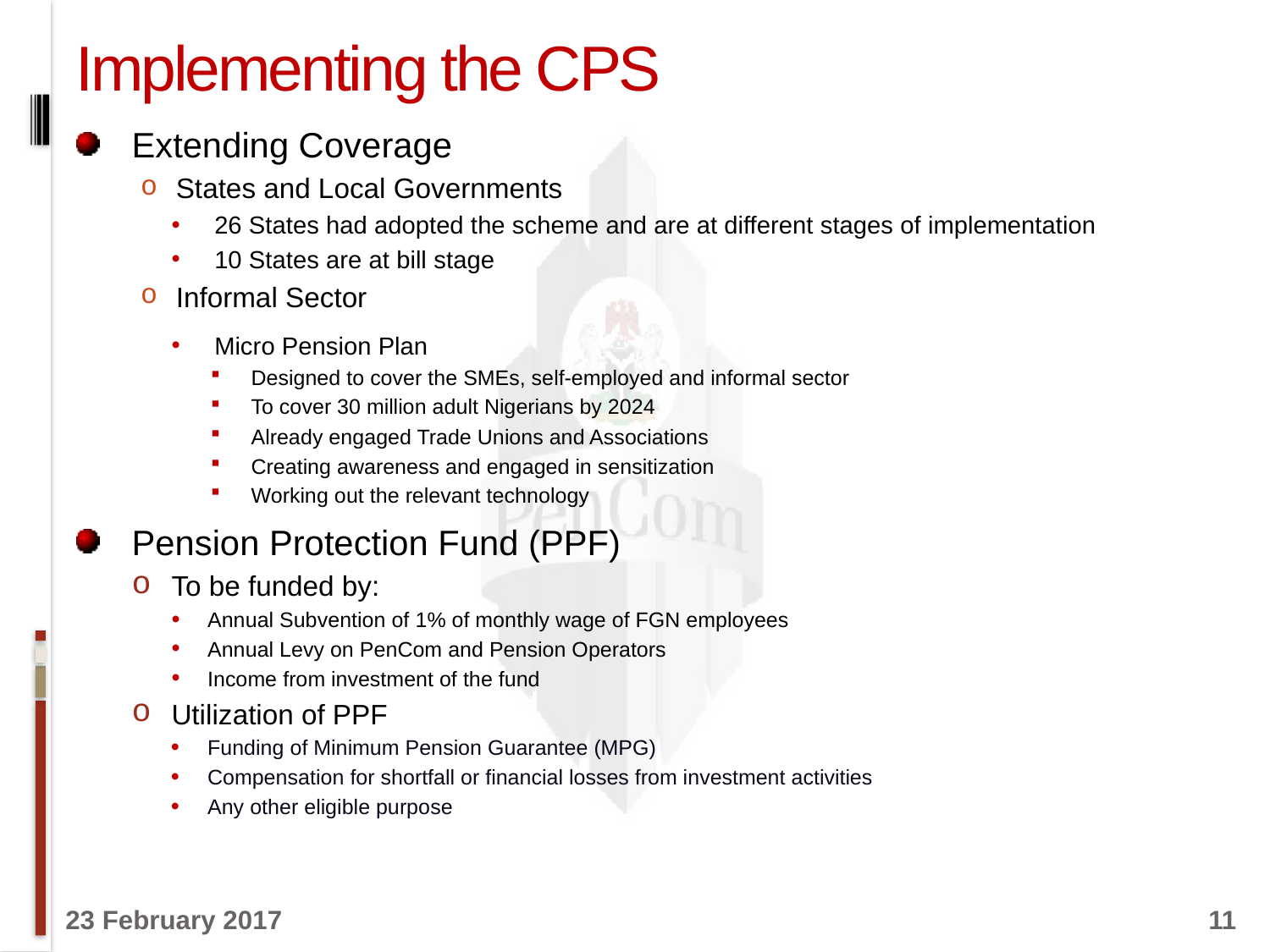

# Implementing the CPS
Extending Coverage
States and Local Governments
26 States had adopted the scheme and are at different stages of implementation
10 States are at bill stage
Informal Sector

Micro Pension Plan
Designed to cover the SMEs, self-employed and informal sector
To cover 30 million adult Nigerians by 2024
Already engaged Trade Unions and Associations
Creating awareness and engaged in sensitization
Working out the relevant technology
Pension Protection Fund (PPF)
To be funded by:
Annual Subvention of 1% of monthly wage of FGN employees
Annual Levy on PenCom and Pension Operators
Income from investment of the fund
Utilization of PPF
Funding of Minimum Pension Guarantee (MPG)
Compensation for shortfall or financial losses from investment activities
Any other eligible purpose

23 February 2017
11